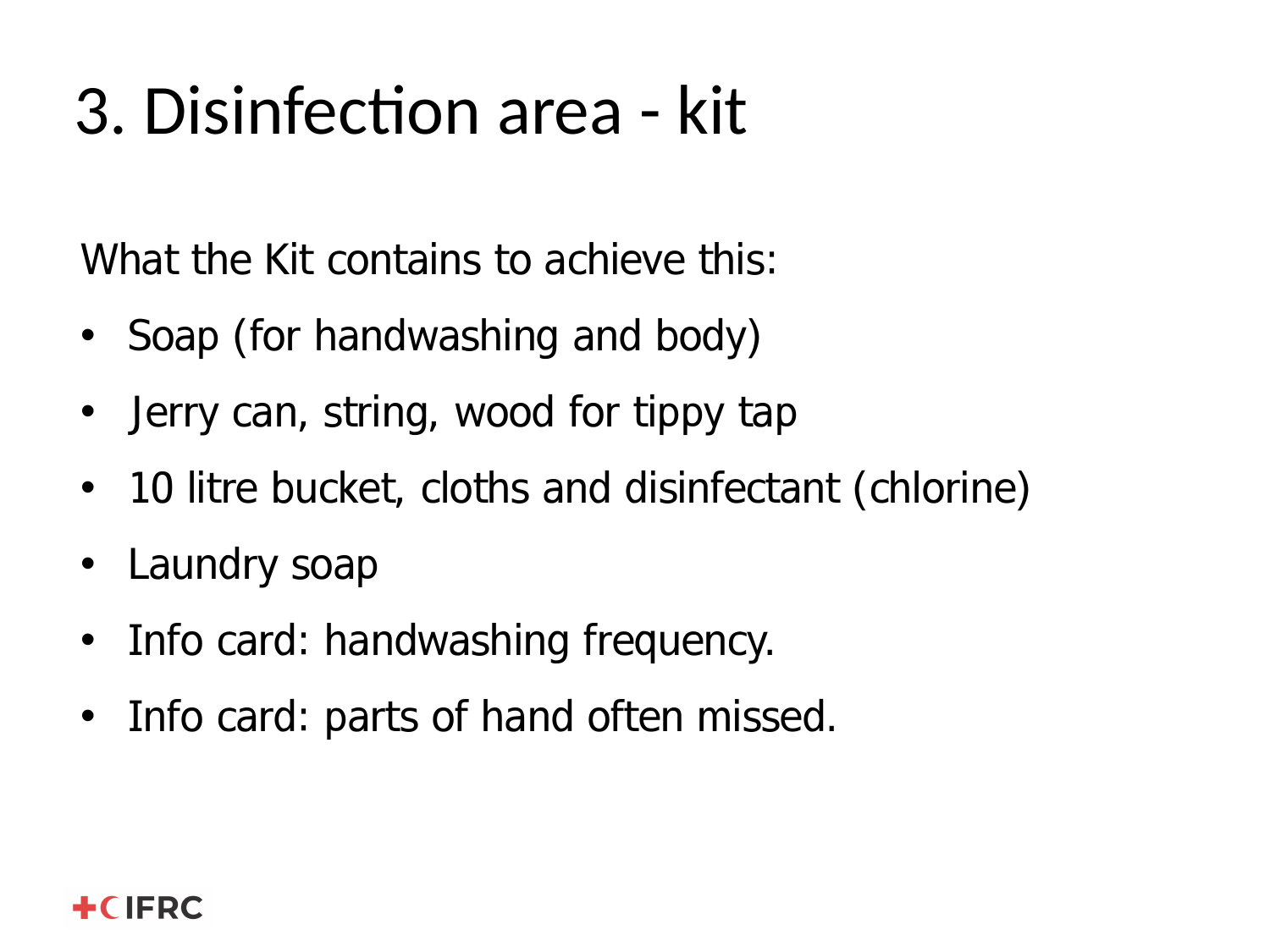

# 3. Disinfection area - kit
What the Kit contains to achieve this:
Soap (for handwashing and body)
Jerry can, string, wood for tippy tap
10 litre bucket, cloths and disinfectant (chlorine)
Laundry soap
Info card: handwashing frequency.
Info card: parts of hand often missed.